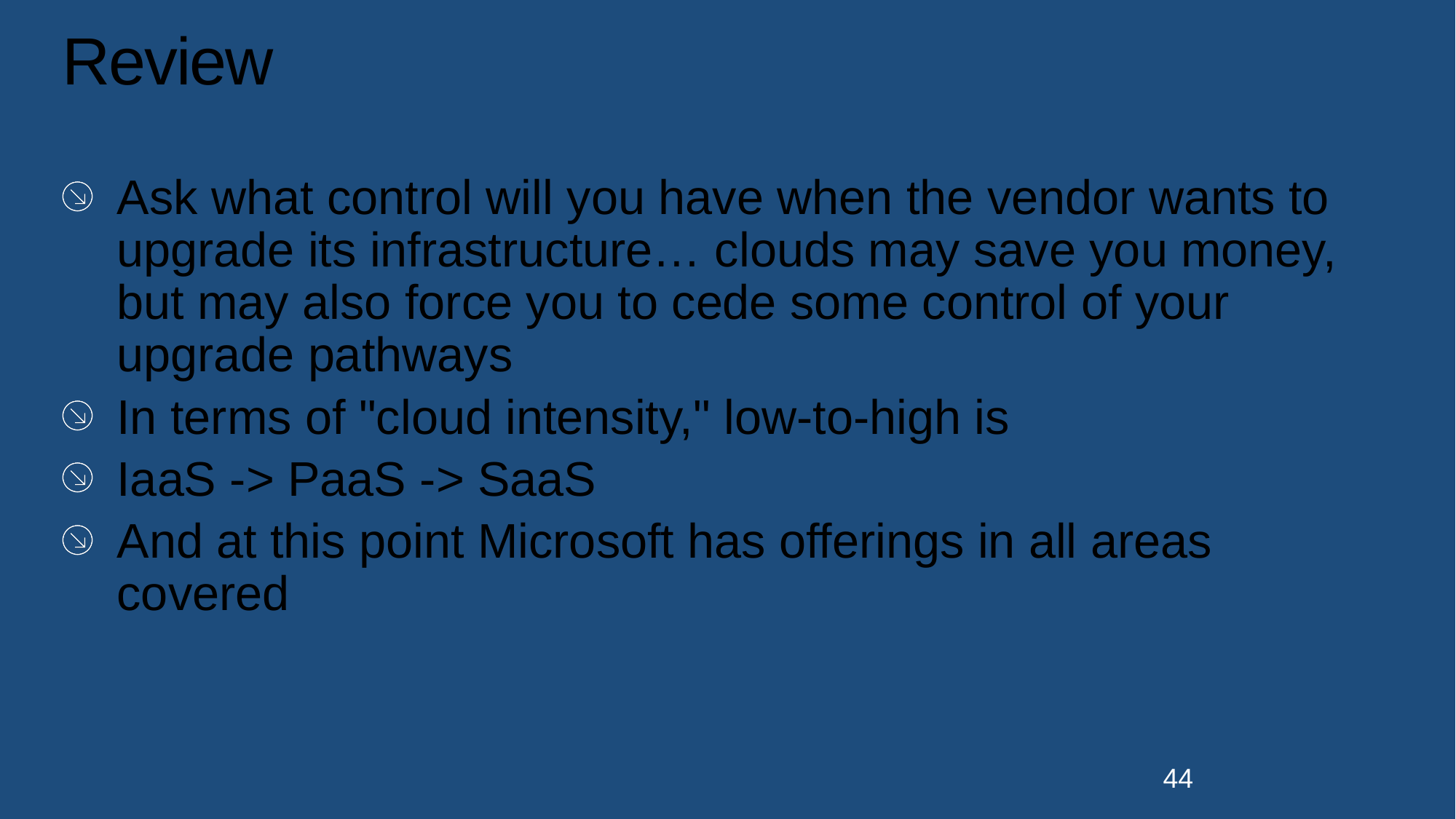

# Review
Ask what control will you have when the vendor wants to upgrade its infrastructure… clouds may save you money, but may also force you to cede some control of your upgrade pathways
In terms of "cloud intensity," low-to-high is
IaaS -> PaaS -> SaaS
And at this point Microsoft has offerings in all areas covered
44